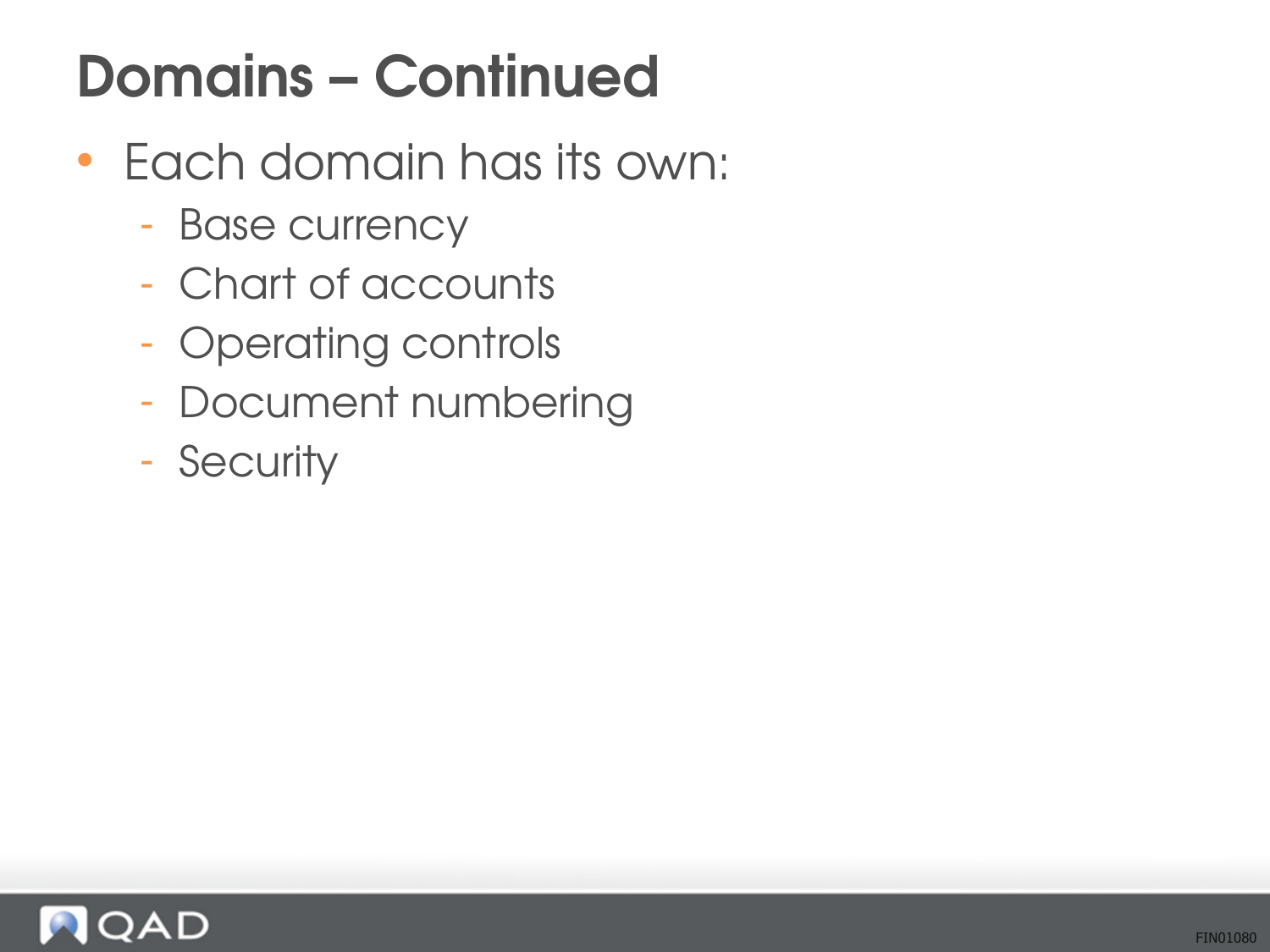

# Domains – Continued
Each domain has its own:
Base currency
Chart of accounts
Operating controls
Document numbering
Security

FIN01080